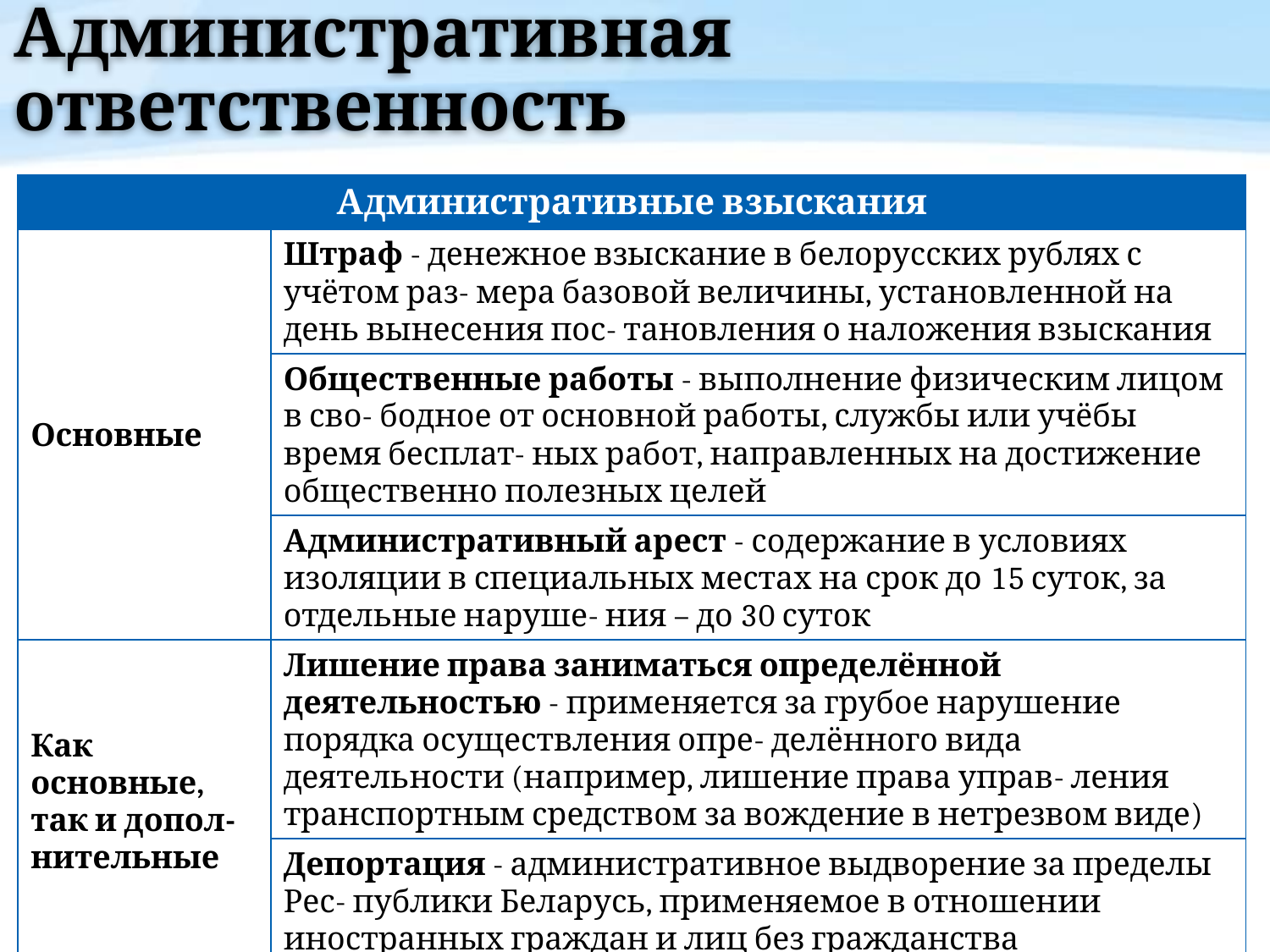

# Административная ответственность
| Административные взыскания |  |
| --- | --- |
| Основные | Штраф - денежное взыскание в белорусских рублях с учётом раз- мера базовой величины, установленной на день вынесения пос- тановления о наложения взыскания |
|  | Общественные работы - выполнение физическим лицом в сво- бодное от основной работы, службы или учёбы время бесплат- ных работ, направленных на достижение общественно полезных целей |
|  | Административный арест - содержание в условиях изоляции в специальных местах на срок до 15 суток, за отдельные наруше- ния – до 30 суток |
| Как основные, так и допол- нительные | Лишение права заниматься определённой деятельностью - применяется за грубое нарушение порядка осуществления опре- делённого вида деятельности (например, лишение права управ- ления транспортным средством за вождение в нетрезвом виде) |
|  | Депортация - административное выдворение за пределы Рес- публики Беларусь, применяемое в отношении иностранных граждан и лиц без гражданства |